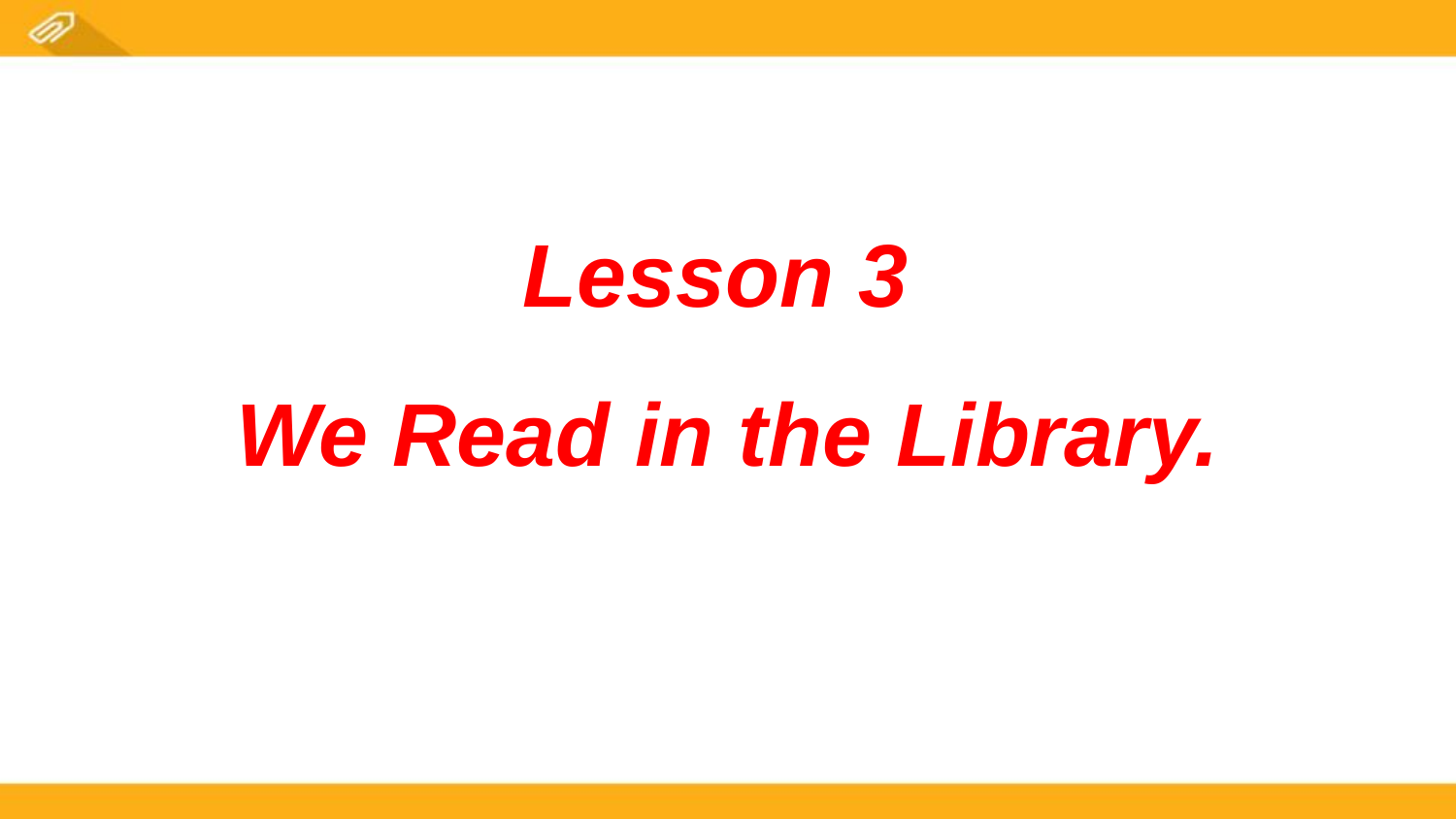

Lesson 3
We Read in the Library.